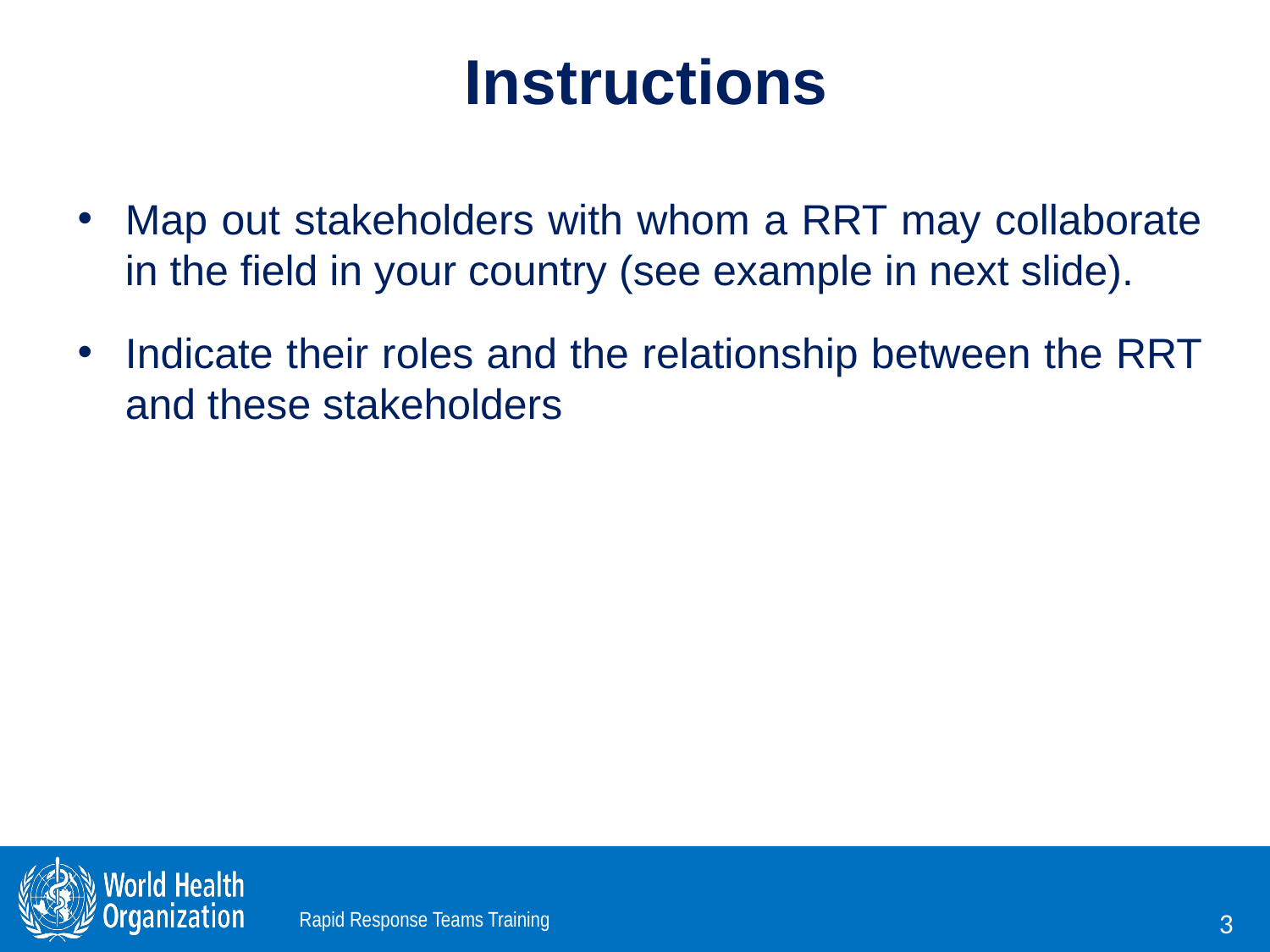

# Instructions
Map out stakeholders with whom a RRT may collaborate in the field in your country (see example in next slide).
Indicate their roles and the relationship between the RRT and these stakeholders